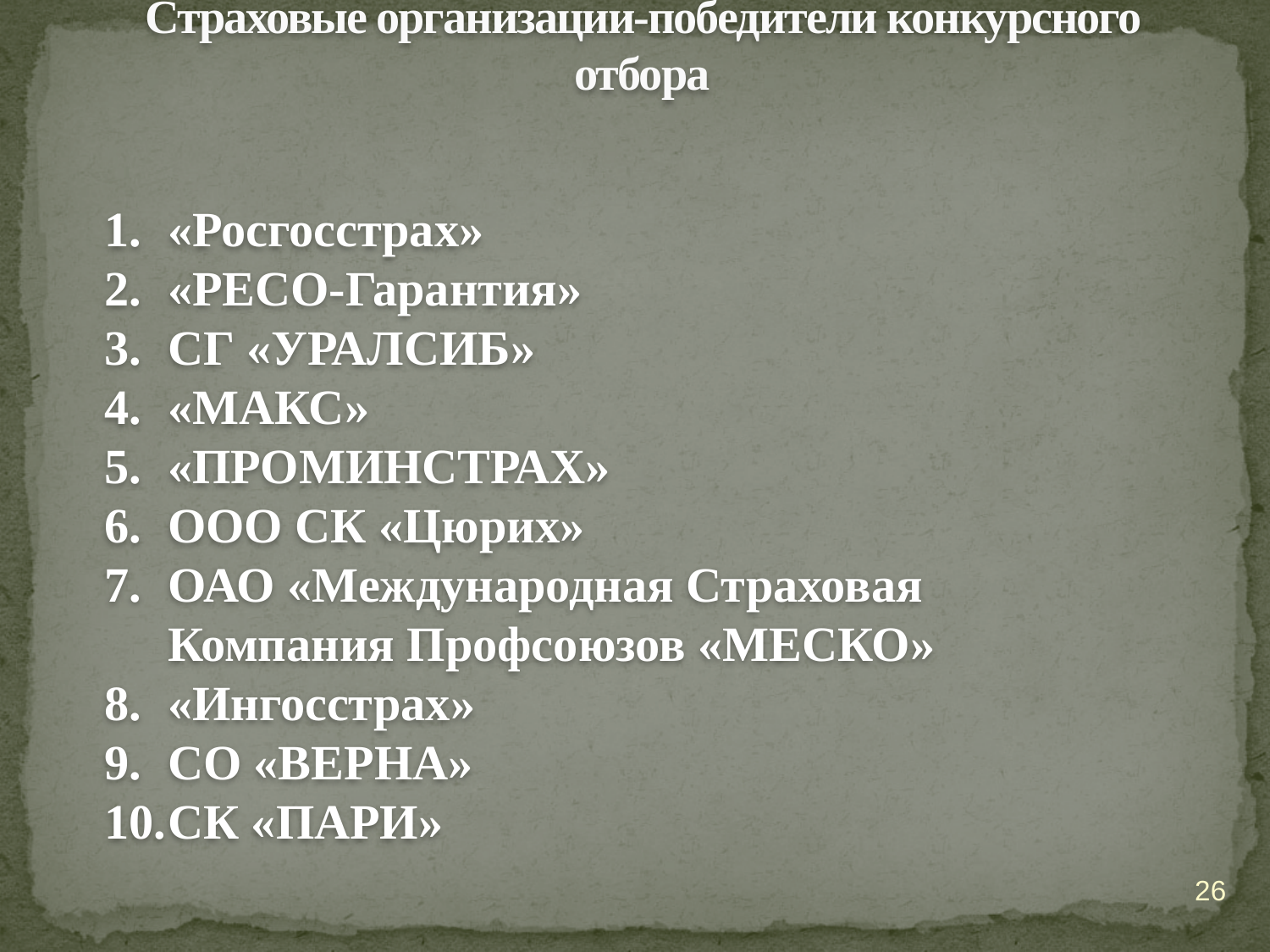

# Страховые организации-победители конкурсного отбора

«Росгосстрах»
«РЕСО-Гарантия»
СГ «УРАЛСИБ»
«МАКС»
«ПРОМИНСТРАХ»
ООО СК «Цюрих»
ОАО «Международная Страховая Компания Профсоюзов «МЕСКО»
«Ингосстрах»
СО «ВЕРНА»
СК «ПАРИ»

26